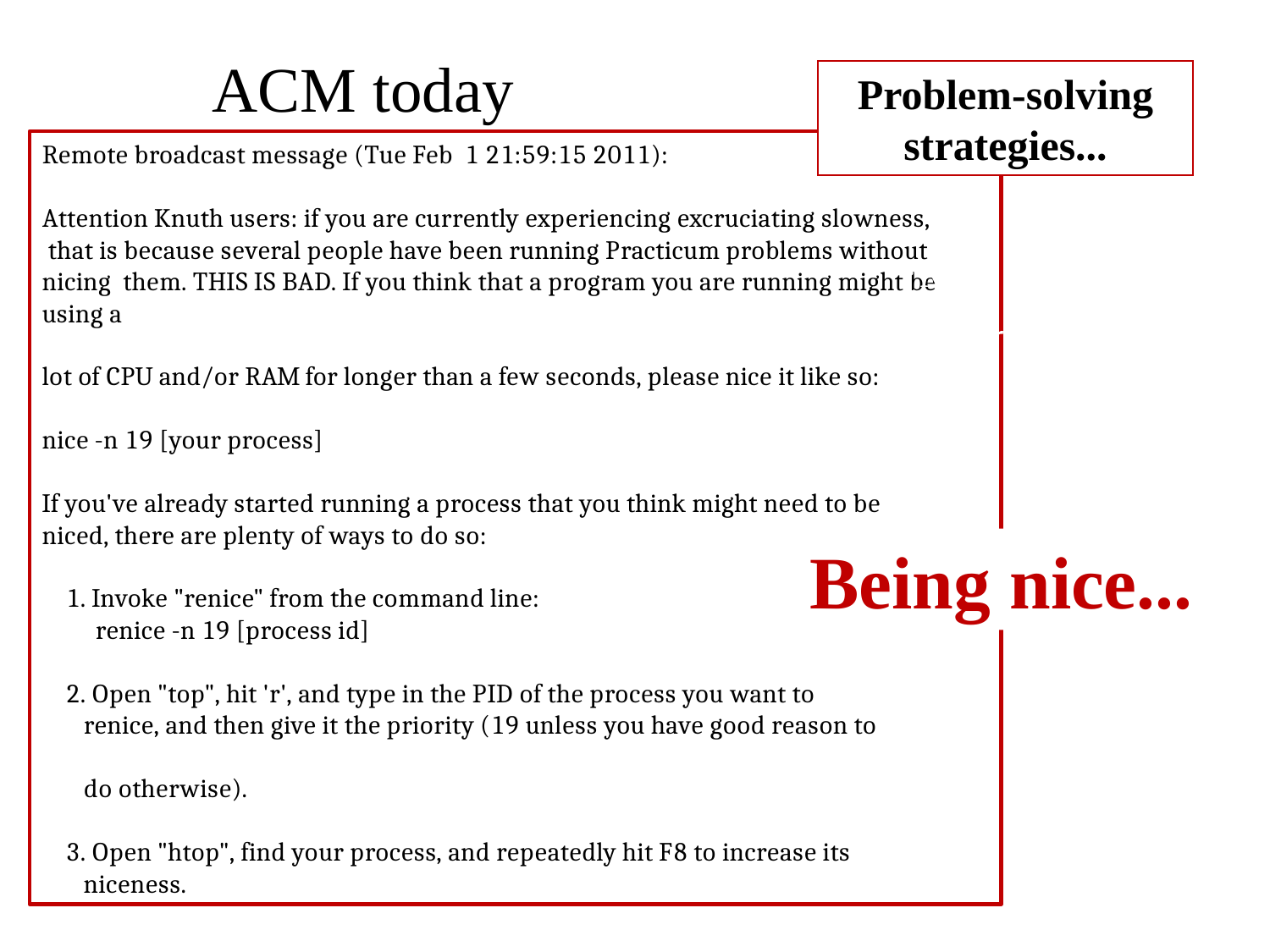

ACM today
Problem-solving strategies...
Remote broadcast message (Tue Feb  1 21:59:15 2011):

Attention Knuth users: if you are currently experiencing excruciating slowness,
 that is because several people have been running Practicum problems without nicing  them. THIS IS BAD. If you think that a program you are running might be using a

lot of CPU and/or RAM for longer than a few seconds, please nice it like so:

nice -n 19 [your process]

If you've already started running a process that you think might need to be
niced, there are plenty of ways to do so:

    1. Invoke "renice" from the command line:
         renice -n 19 [process id]

    2. Open "top", hit 'r', and type in the PID of the process you want to
       renice, and then give it the priority (19 unless you have good reason to

       do otherwise).

    3. Open "htop", find your process, and repeatedly hit F8 to increase its
       niceness.
“Nice” enforcement
One of our Nice enforcers!
Being nice...